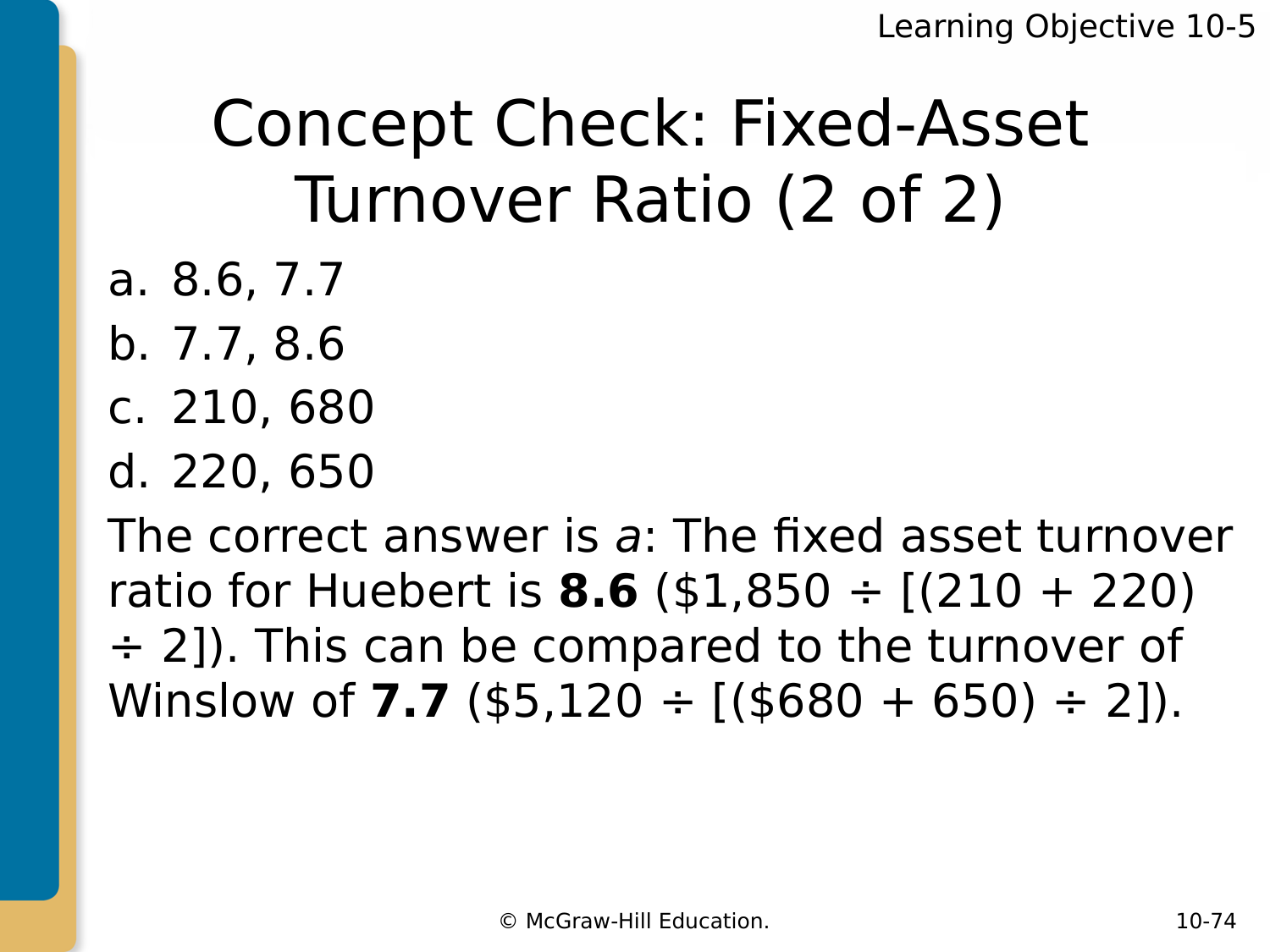

Learning Objective 10-5
# Concept Check: Fixed-Asset Turnover Ratio (2 of 2)
8.6, 7.7
7.7, 8.6
210, 680
220, 650
The correct answer is a: The fixed asset turnover ratio for Huebert is 8.6 ($1,850 ÷ [(210 + 220) ÷ 2]). This can be compared to the turnover of Winslow of 7.7 ($5,120 ÷ [($680 + 650) ÷ 2]).